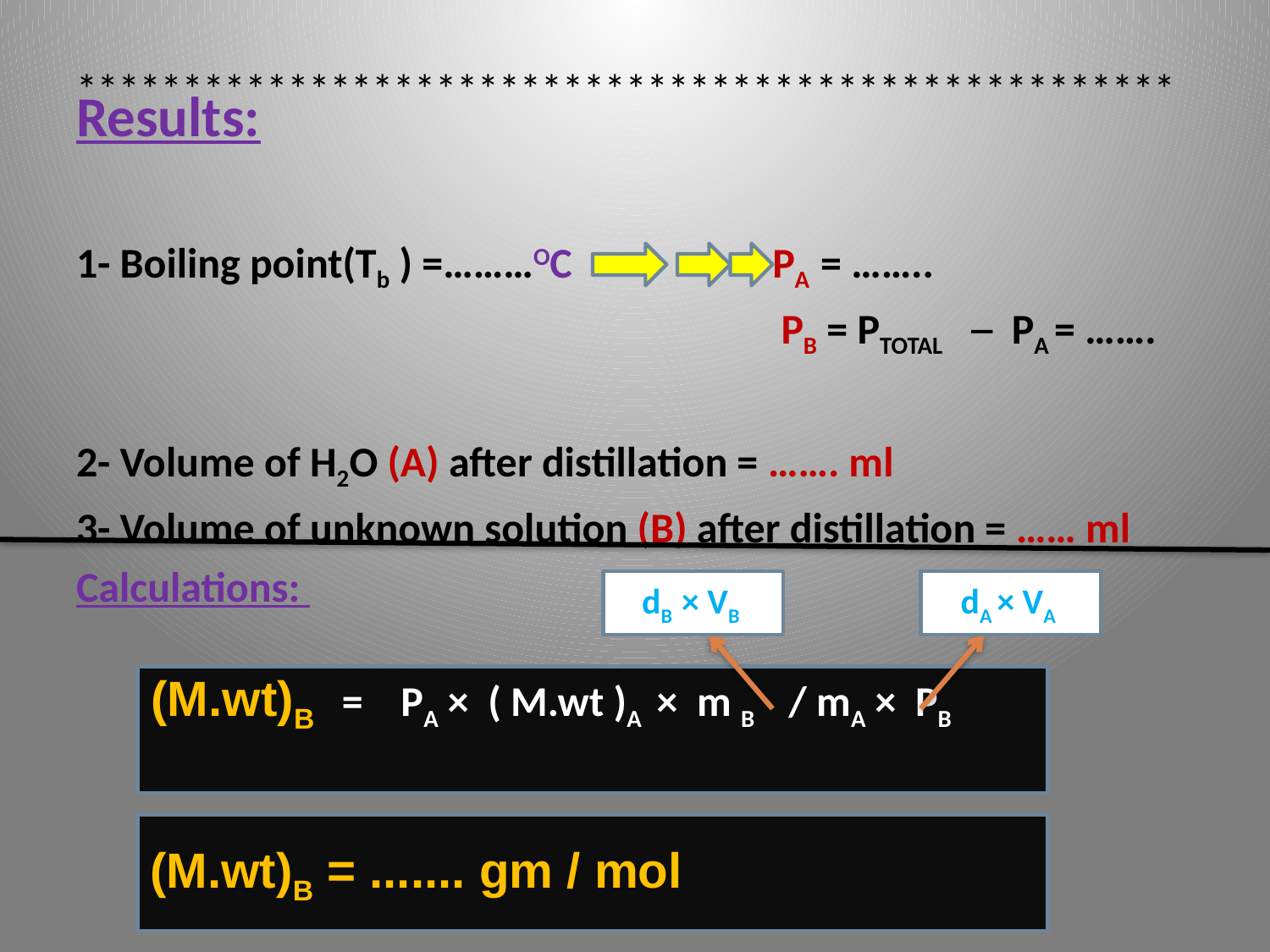

# ****************************************************
Results:

1- Boiling point(Tb ) =………OC                     PA  = ……..
                                                                          PB = PTOTAL   ─  PA = …….

2- Volume of H2O (A) after distillation = ……. ml
3- Volume of unknown solution (B) after distillation = …… ml
Calculations:

dB  × VB
dA × VA
(M.wt)B  =    PA ×  ( M.wt )A  ×  m B    / mA ×  PB
(M.wt)B = ....... gm / mol